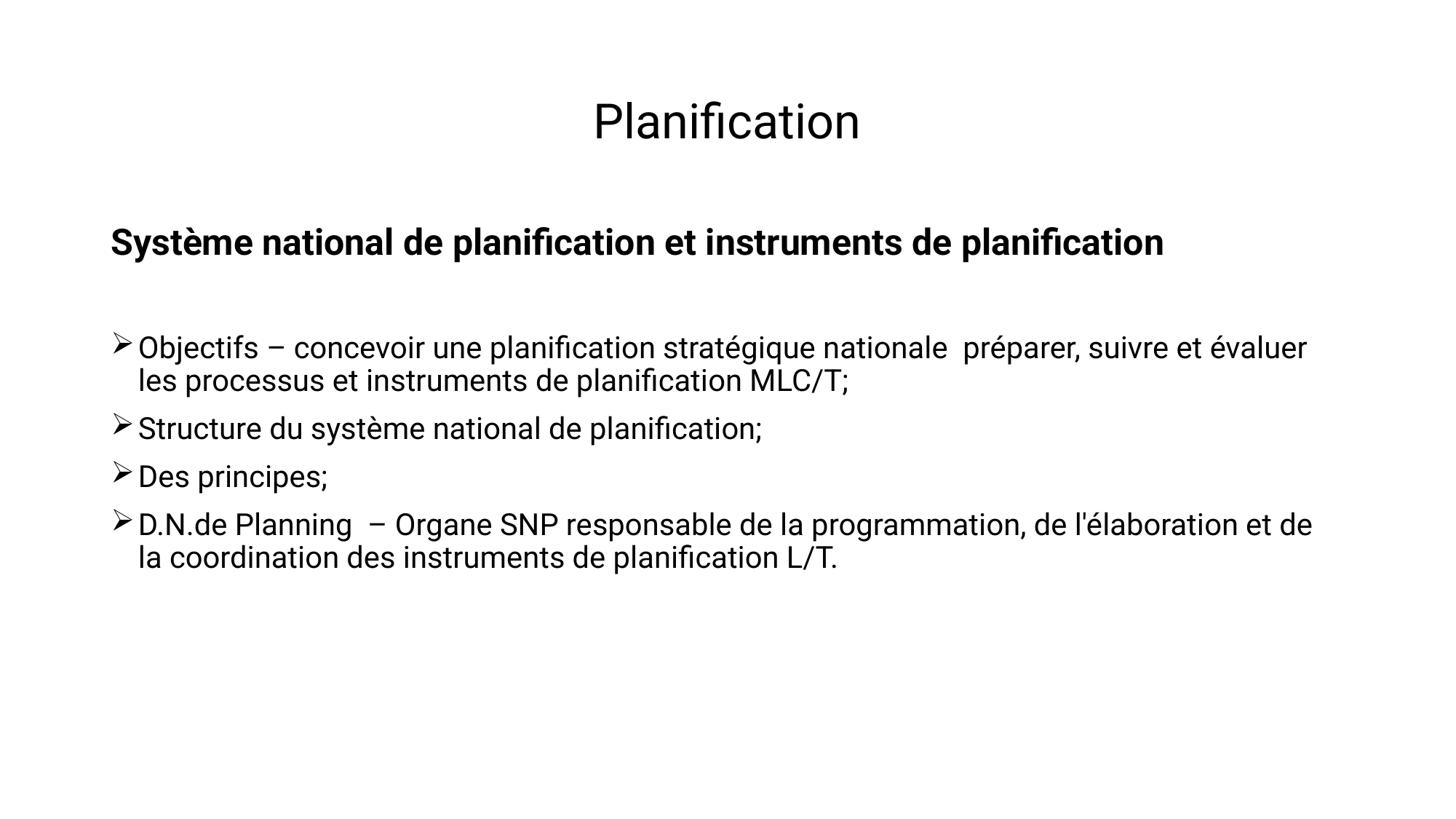

# Planification
Système national de planification et instruments de planification

Objectifs – concevoir une planification stratégique nationale  préparer, suivre et évaluer les processus et instruments de planification MLC/T;
Structure du système national de planification;
Des principes;
D.N.de Planning  – Organe SNP responsable de la programmation, de l'élaboration et de la coordination des instruments de planification L/T.